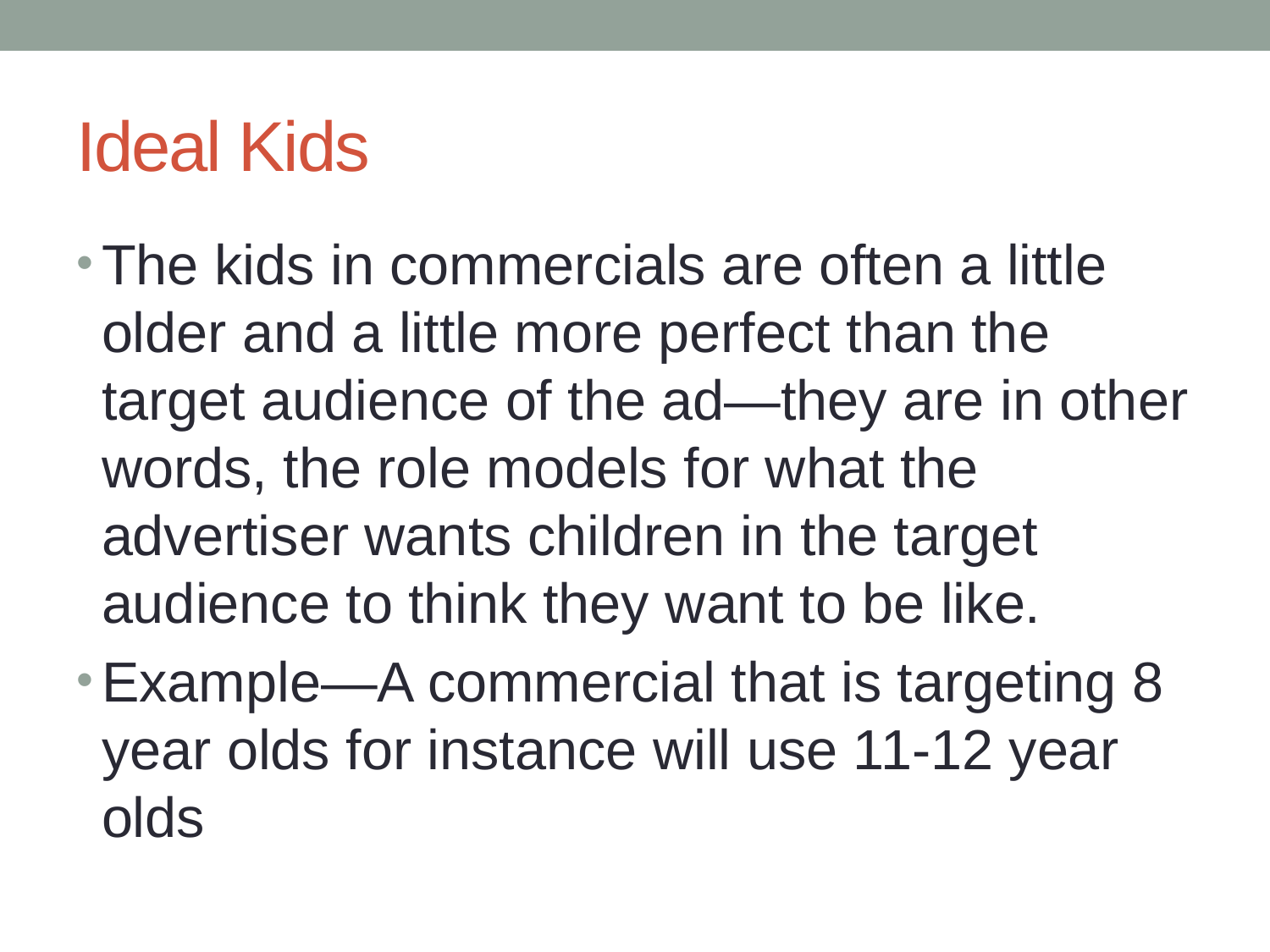

# Ideal Kids
The kids in commercials are often a little older and a little more perfect than the target audience of the ad—they are in other words, the role models for what the advertiser wants children in the target audience to think they want to be like.
Example—A commercial that is targeting 8 year olds for instance will use 11-12 year olds